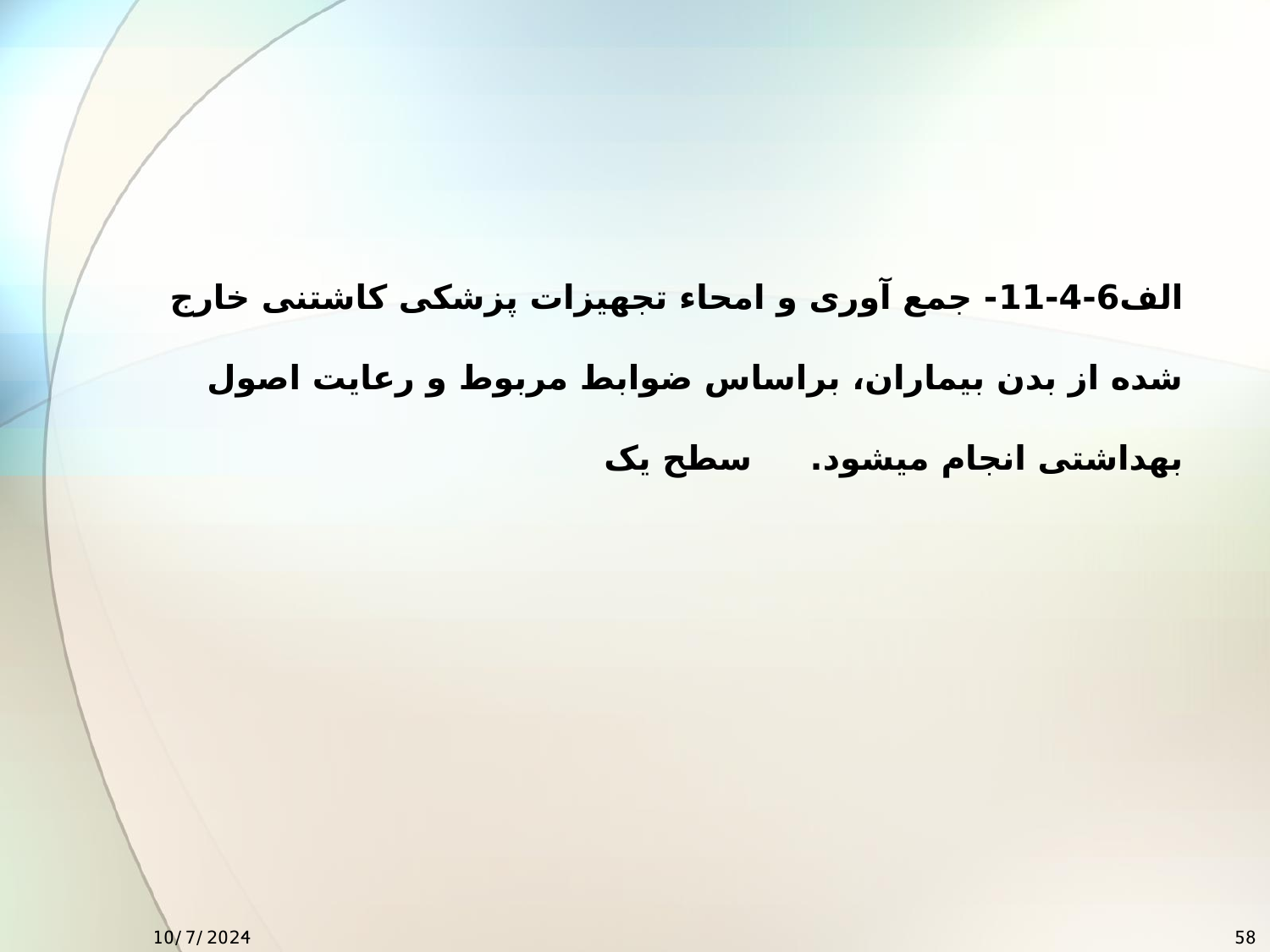

الف6-4-11- جمع آوری و امحاء تجهیزات پزشکی کاشتنی خارج شده از بدن بیماران، براساس ضوابط مربوط و رعایت اصول بهداشتی انجام میشود.     سطح یک

10/7/2024
58